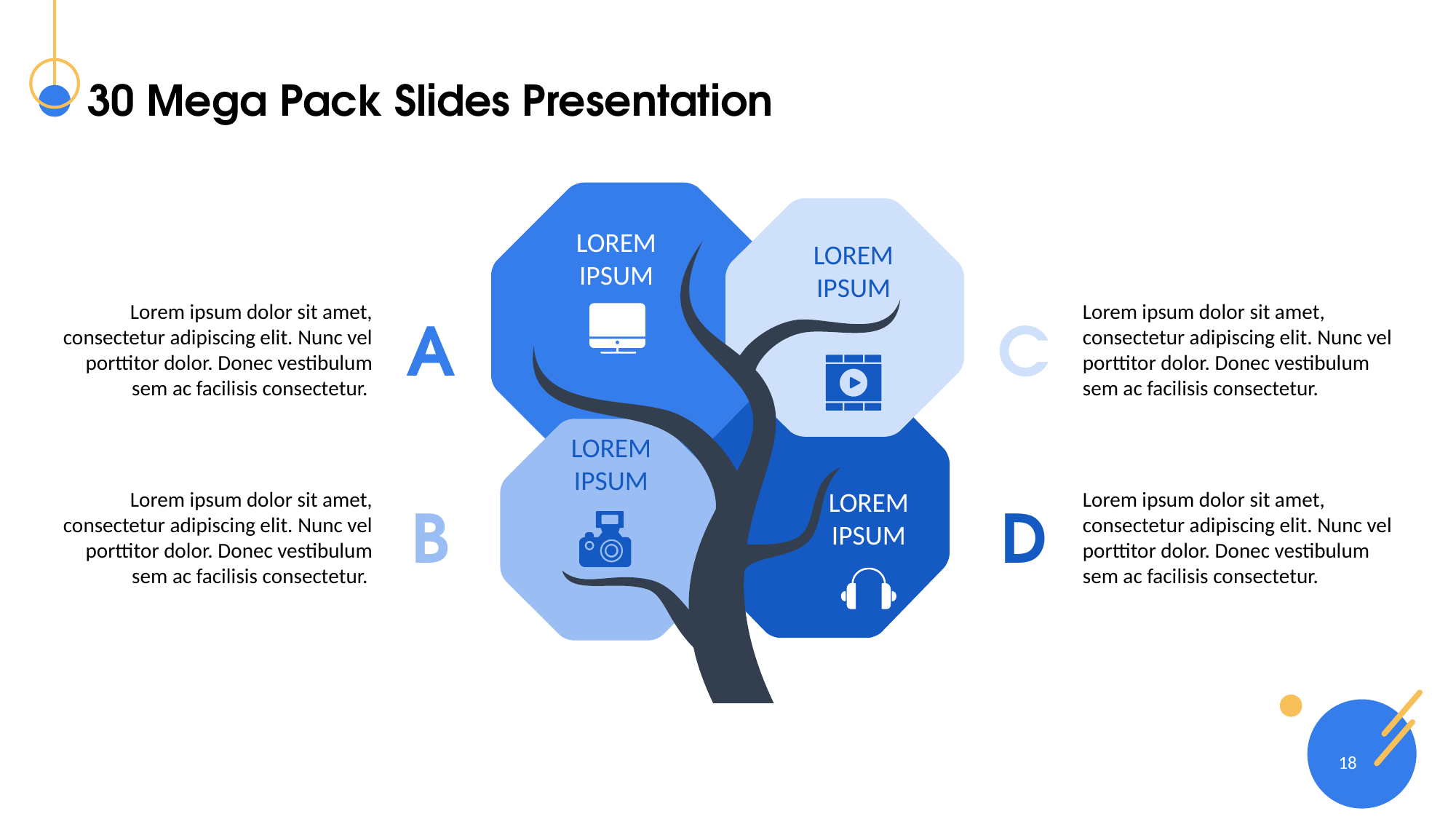

# 30 Mega Pack Slides Presentation

LOREM IPSUM
LOREM IPSUM

Lorem ipsum dolor sit amet, consectetur adipiscing elit. Nunc vel porttitor dolor. Donec vestibulum sem ac facilisis consectetur.
A
Lorem ipsum dolor sit amet, consectetur adipiscing elit. Nunc vel porttitor dolor. Donec vestibulum sem ac facilisis consectetur.
B
Lorem ipsum dolor sit amet, consectetur adipiscing elit. Nunc vel porttitor dolor. Donec vestibulum sem ac facilisis consectetur.
C
Lorem ipsum dolor sit amet, consectetur adipiscing elit. Nunc vel porttitor dolor. Donec vestibulum sem ac facilisis consectetur.
D

LOREM IPSUM
LOREM IPSUM

18